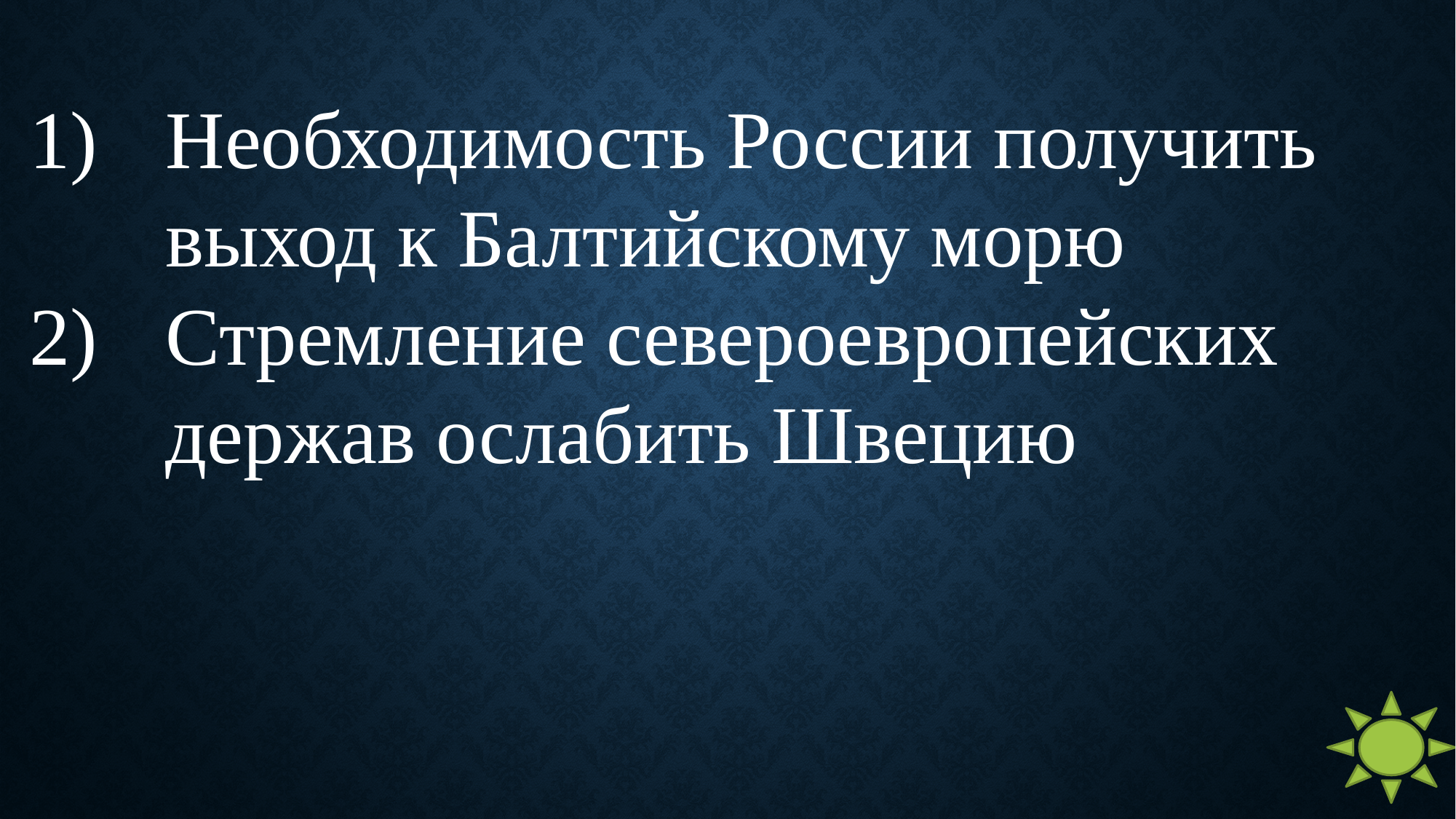

Необходимость России получить выход к Балтийскому морю
Стремление североевропейских держав ослабить Швецию